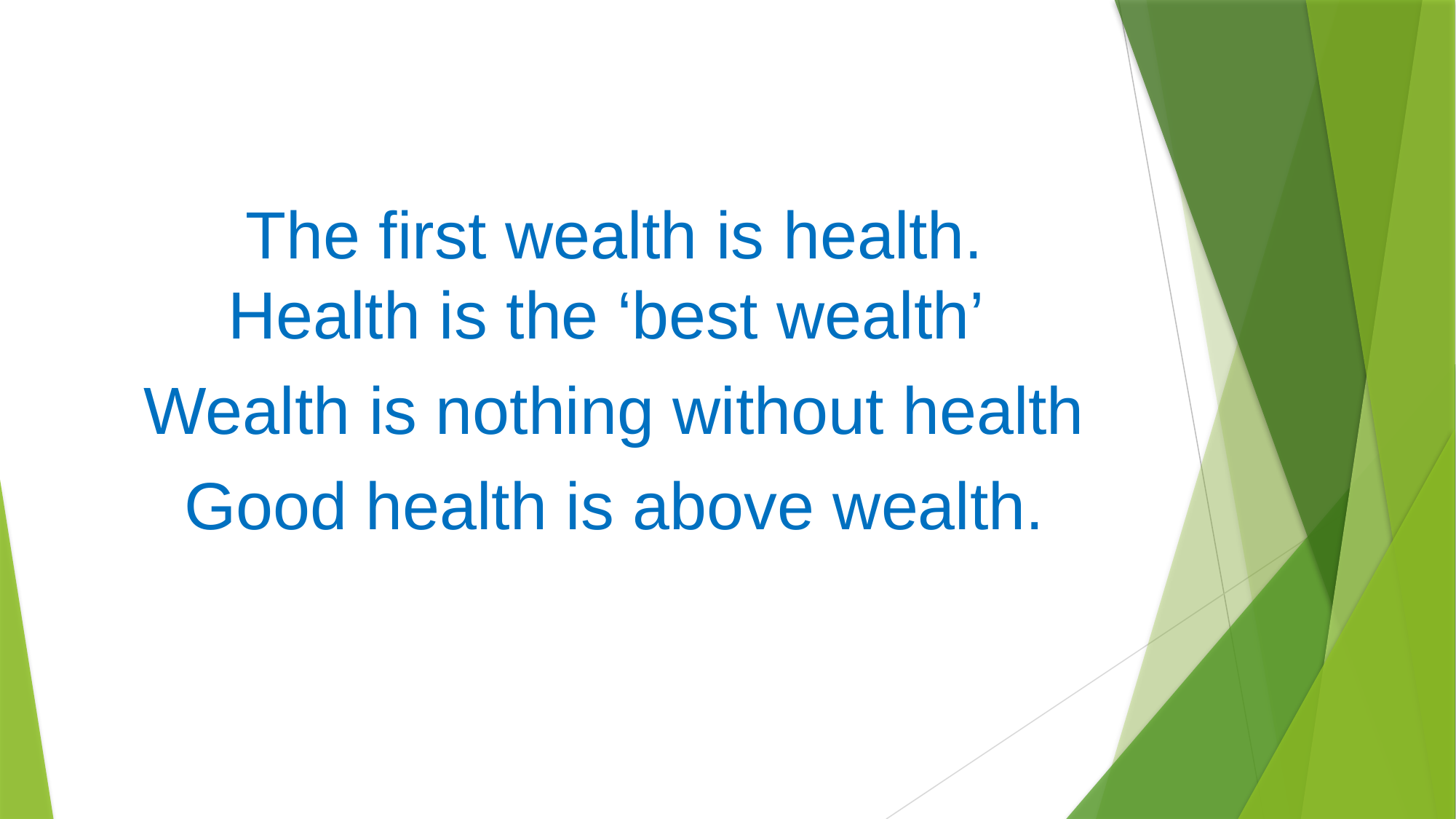

#
The first wealth is health.
Health is the ‘best wealth’
Wealth is nothing without health
Good health is above wealth.